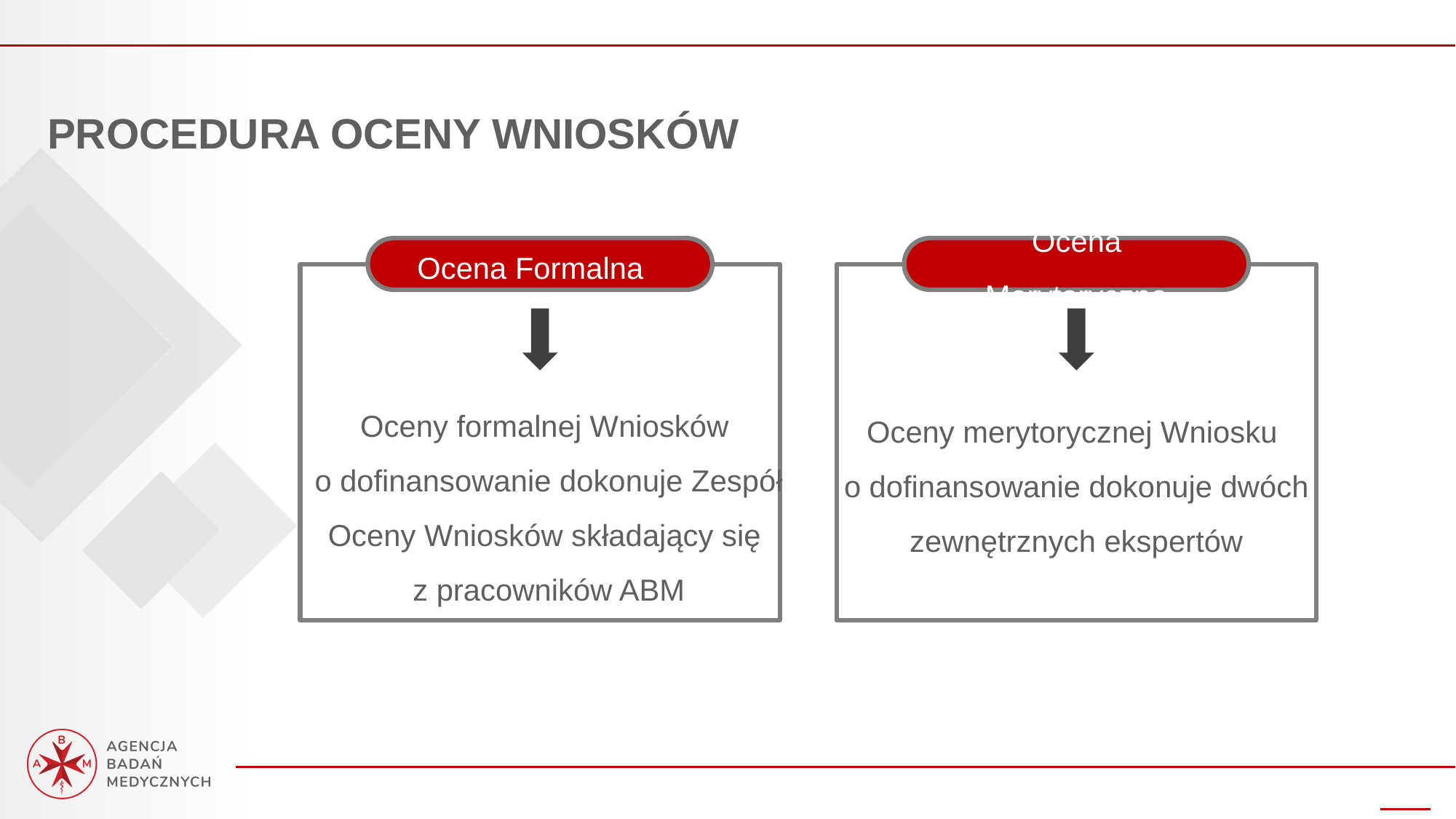

PROCEDURA OCENY WNIOSKÓW

Ocena Formalna
Ocena Merytoryczna

Oceny formalnej Wniosków
o dofinansowanie dokonuje Zespół Oceny Wniosków składający się
z pracowników ABM

Oceny merytorycznej Wniosku
o dofinansowanie dokonuje dwóch zewnętrznych ekspertów